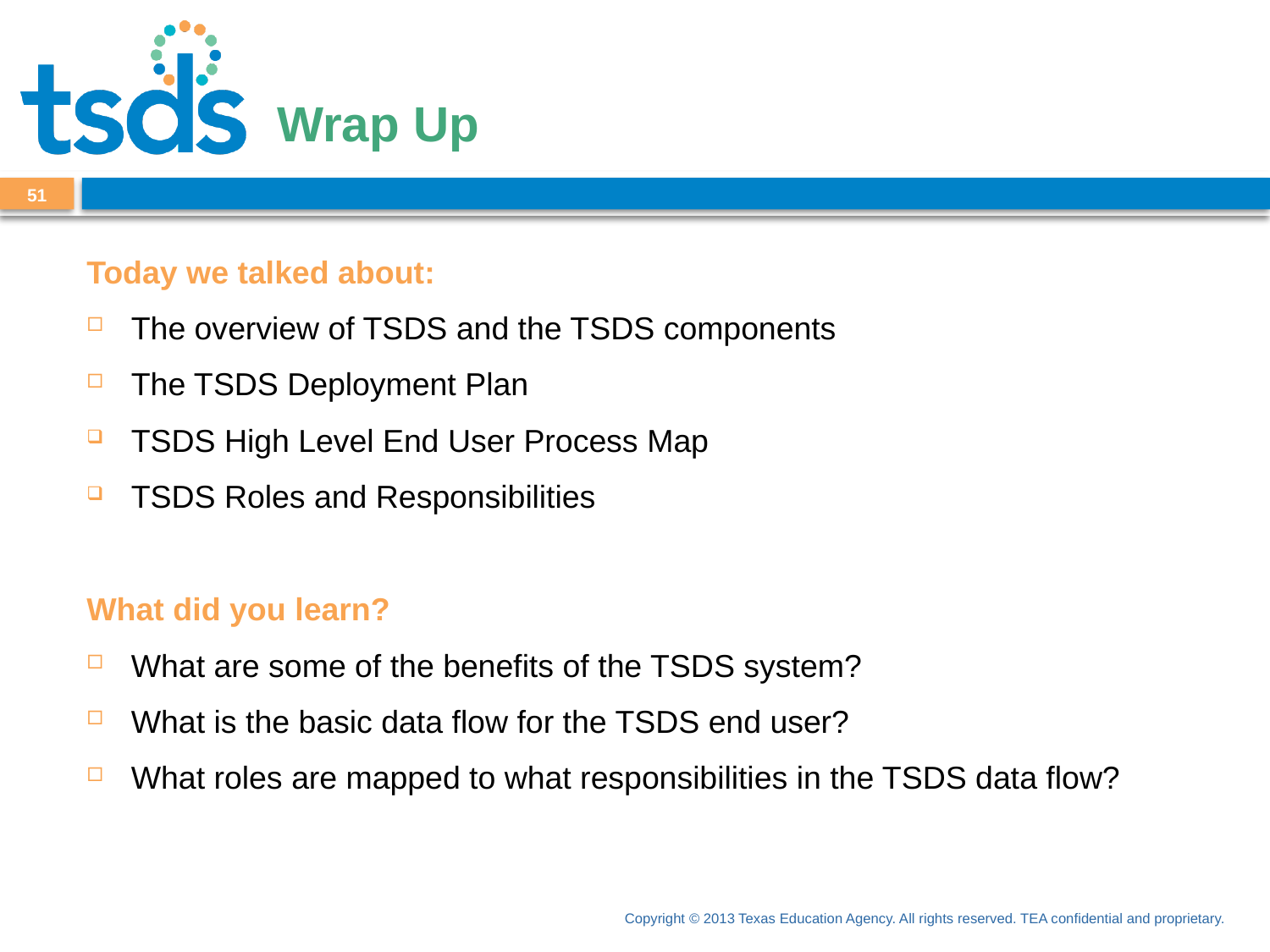

# Wrap Up
51
Today we talked about:
The overview of TSDS and the TSDS components
The TSDS Deployment Plan
TSDS High Level End User Process Map
TSDS Roles and Responsibilities

What did you learn?
What are some of the benefits of the TSDS system?
What is the basic data flow for the TSDS end user?
What roles are mapped to what responsibilities in the TSDS data flow?